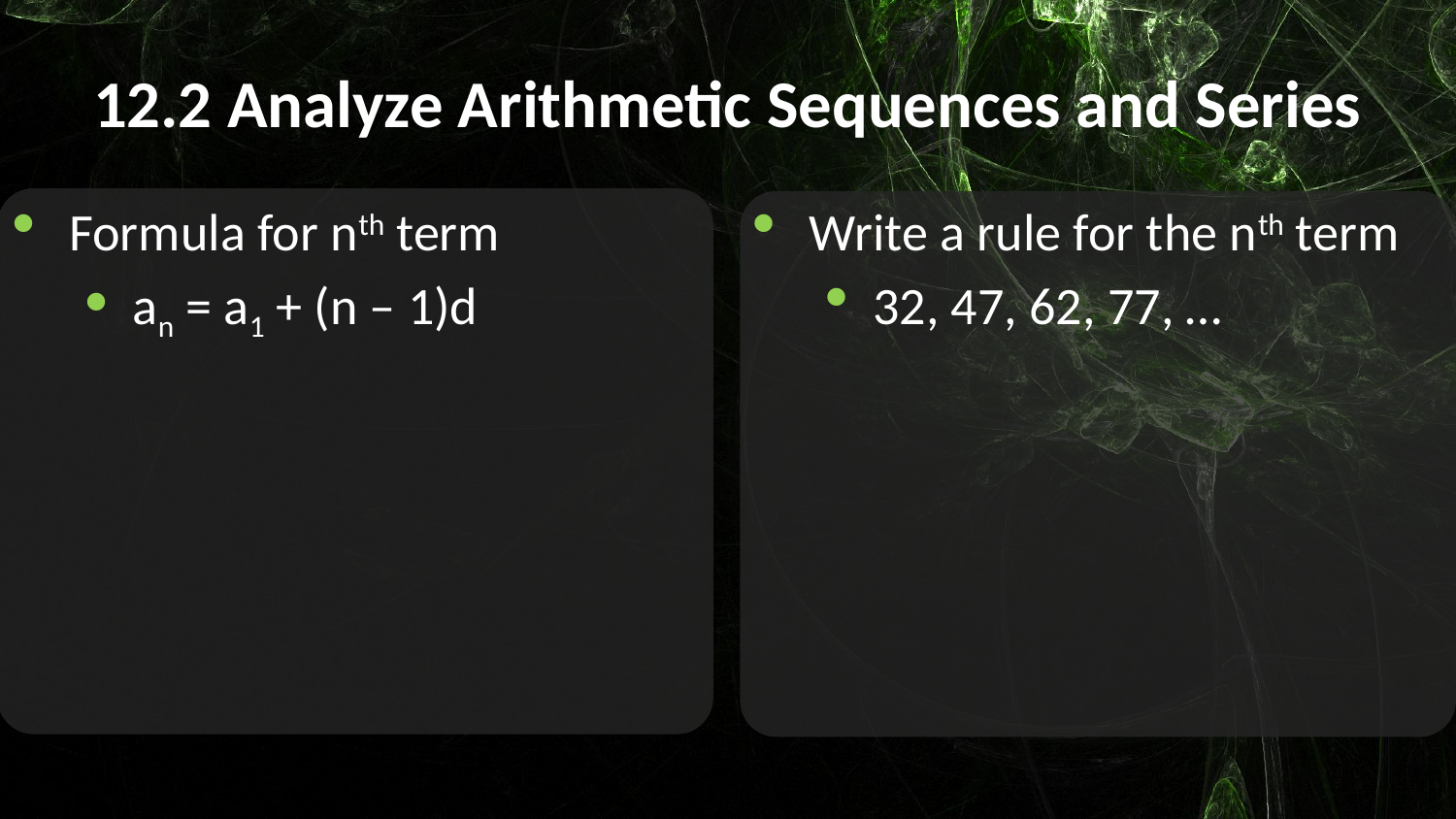

# 12.2 Analyze Arithmetic Sequences and Series
Formula for nth term
an = a1 + (n – 1)d

Write a rule for the nth term
32, 47, 62, 77, …